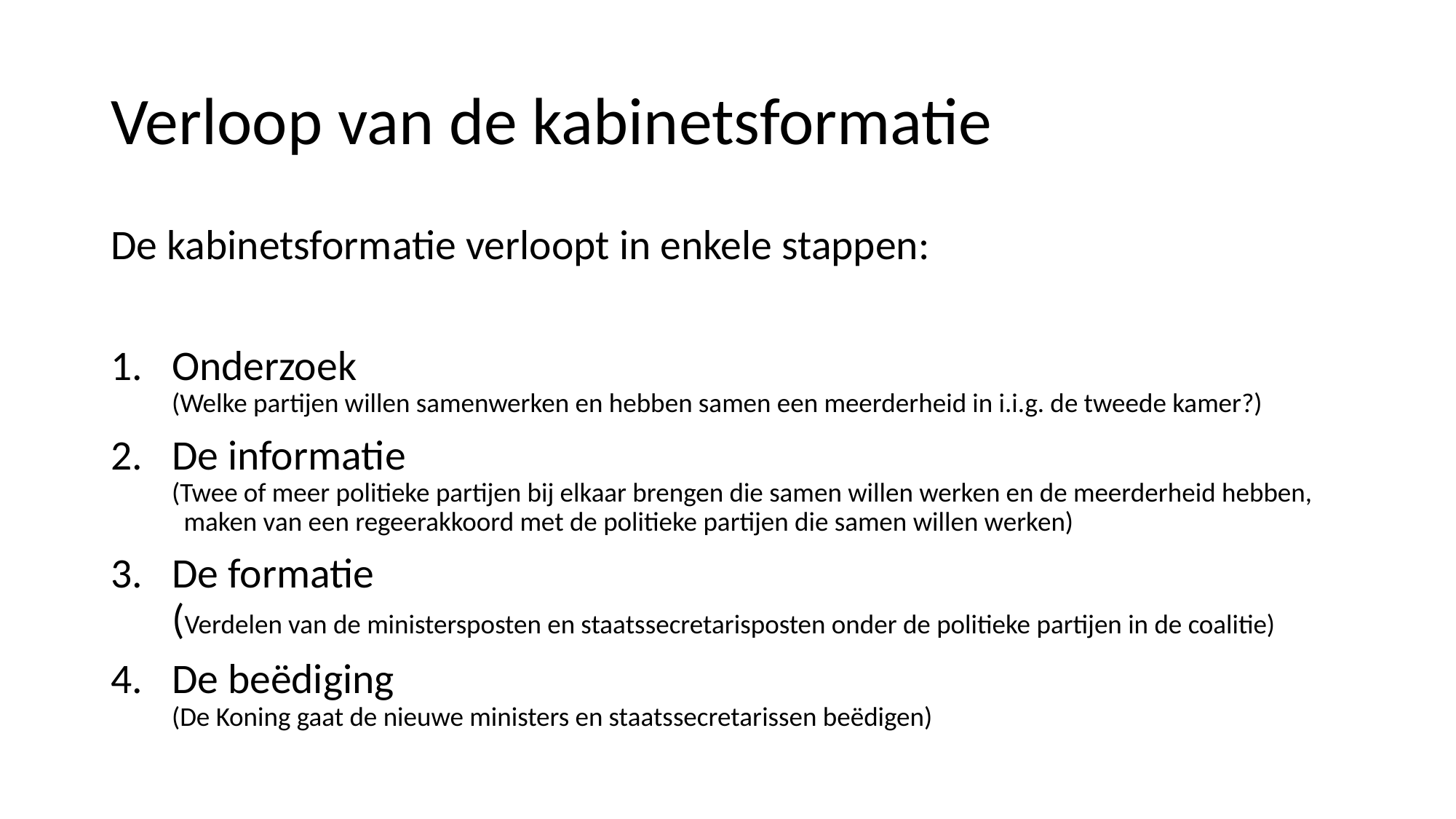

# Verloop van de kabinetsformatie
De kabinetsformatie verloopt in enkele stappen:

Onderzoek
(Welke partijen willen samenwerken en hebben samen een meerderheid in i.i.g. de tweede kamer?)
De informatie
(Twee of meer politieke partijen bij elkaar brengen die samen willen werken en de meerderheid hebben,
  maken van een regeerakkoord met de politieke partijen die samen willen werken)
De formatie
(Verdelen van de ministersposten en staatssecretarisposten onder de politieke partijen in de coalitie)
De beëdiging
(De Koning gaat de nieuwe ministers en staatssecretarissen beëdigen)